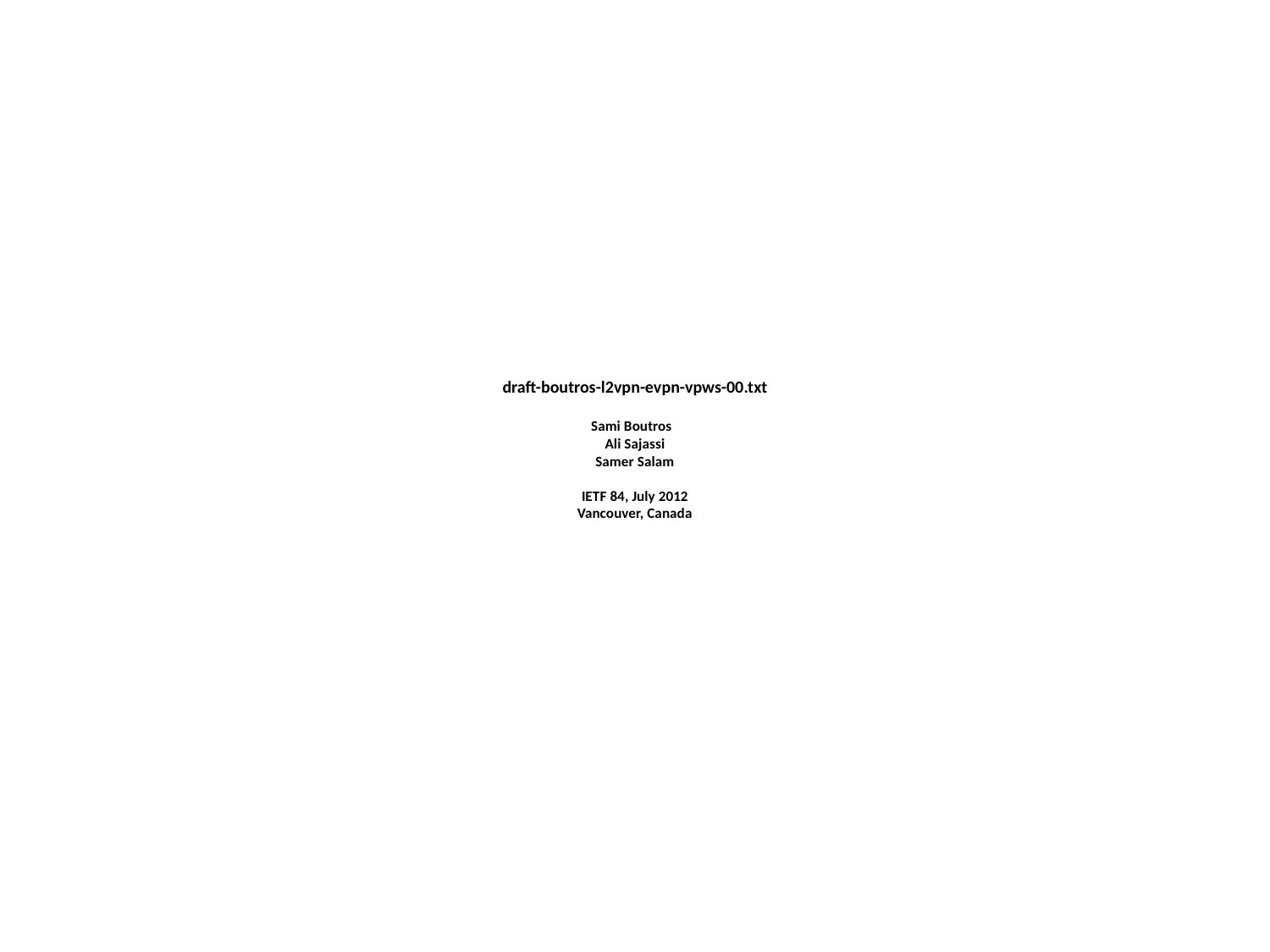

# draft-boutros-l2vpn-evpn-vpws-00.txt Sami Boutros Ali Sajassi Samer Salam IETF 84, July 2012 Vancouver, Canada